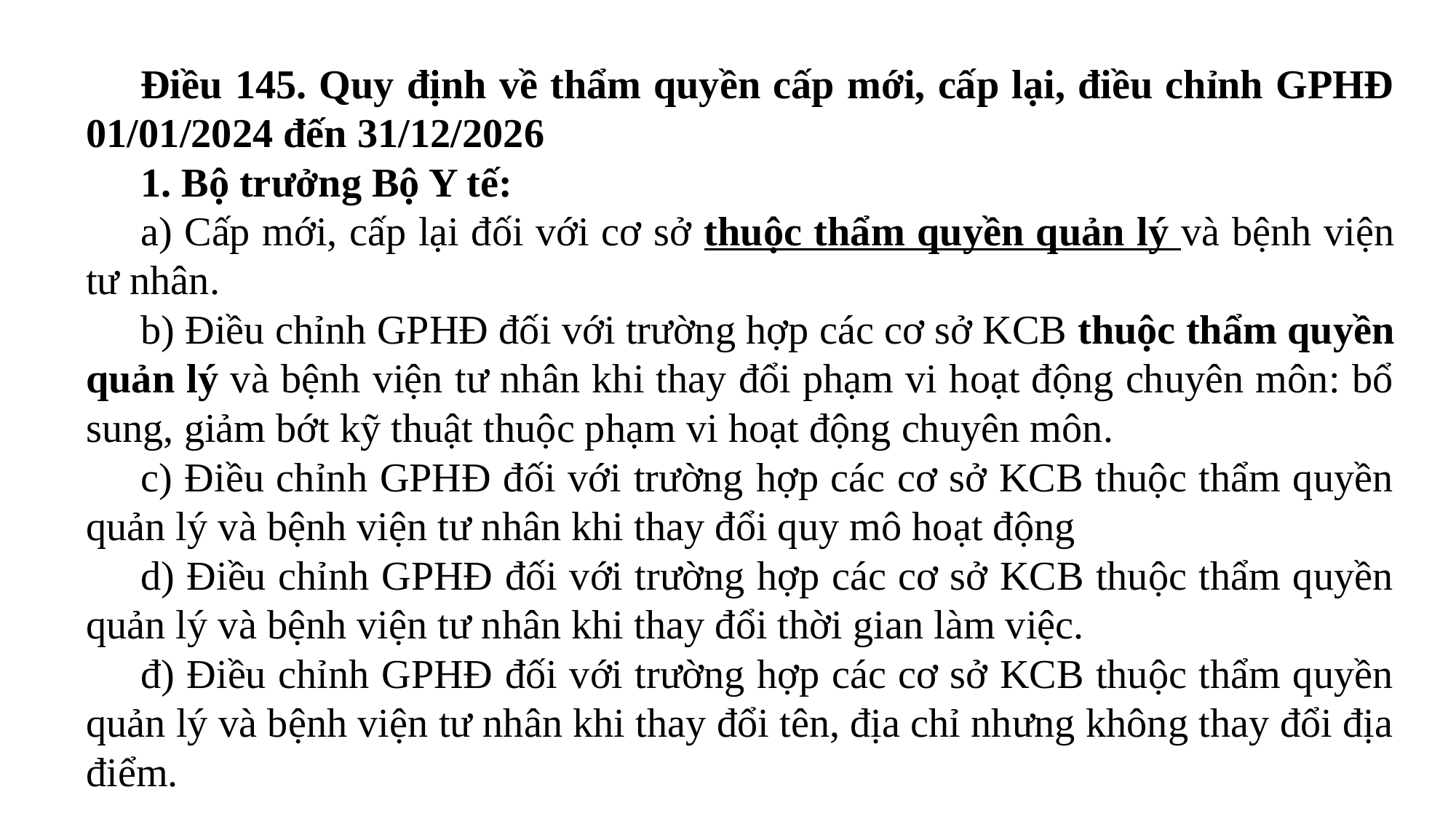

Điều 145. Quy định về thẩm quyền cấp mới, cấp lại, điều chỉnh GPHĐ 01/01/2024 đến 31/12/2026
1. Bộ trưởng Bộ Y tế:
a) Cấp mới, cấp lại đối với cơ sở thuộc thẩm quyền quản lý và bệnh viện tư nhân.
b) Điều chỉnh GPHĐ đối với trường hợp các cơ sở KCB thuộc thẩm quyền quản lý và bệnh viện tư nhân khi thay đổi phạm vi hoạt động chuyên môn: bổ sung, giảm bớt kỹ thuật thuộc phạm vi hoạt động chuyên môn.
c) Điều chỉnh GPHĐ đối với trường hợp các cơ sở KCB thuộc thẩm quyền quản lý và bệnh viện tư nhân khi thay đổi quy mô hoạt động
d) Điều chỉnh GPHĐ đối với trường hợp các cơ sở KCB thuộc thẩm quyền quản lý và bệnh viện tư nhân khi thay đổi thời gian làm việc.
đ) Điều chỉnh GPHĐ đối với trường hợp các cơ sở KCB thuộc thẩm quyền quản lý và bệnh viện tư nhân khi thay đổi tên, địa chỉ nhưng không thay đổi địa điểm.